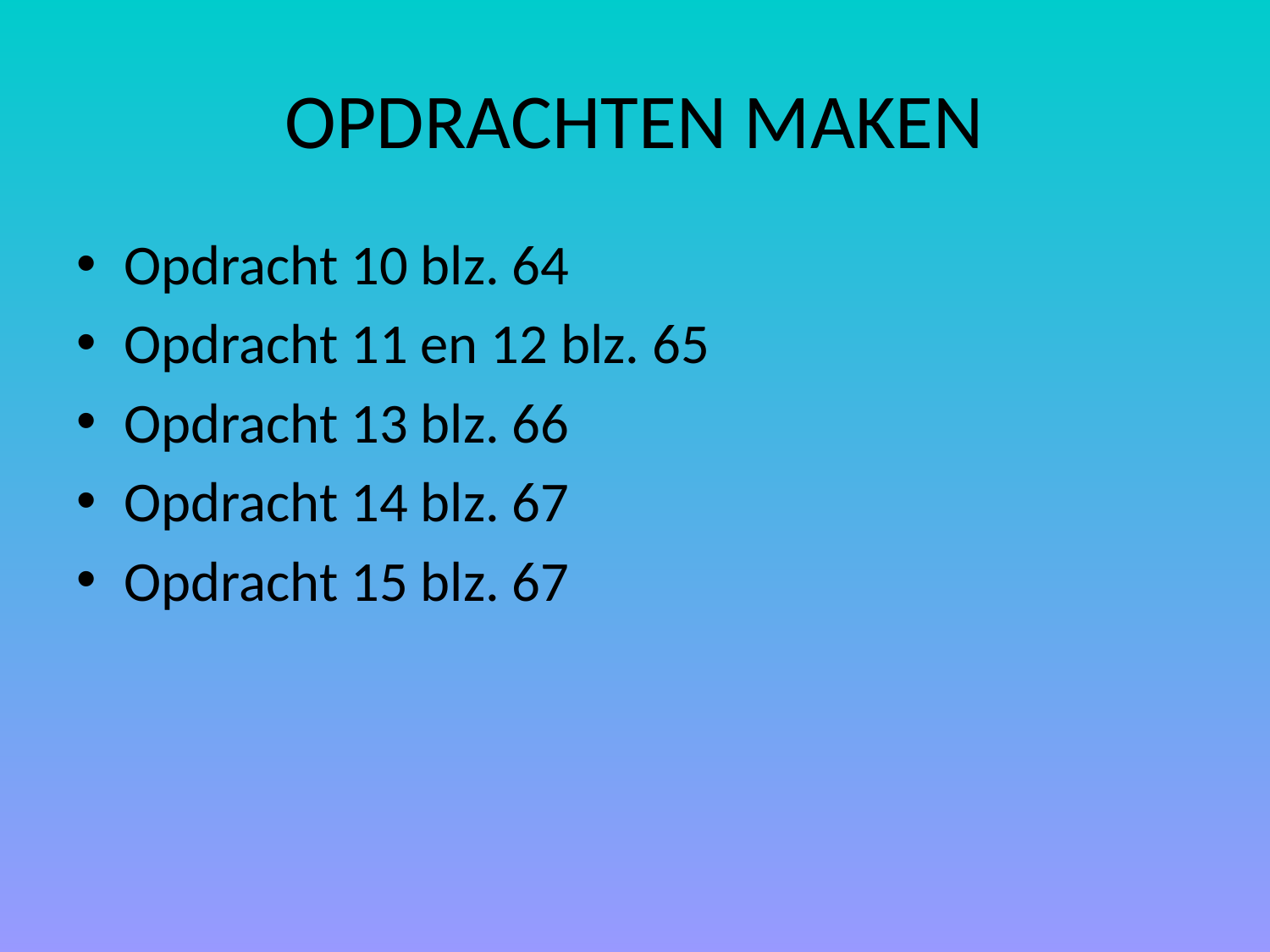

# OPDRACHTEN MAKEN
Opdracht 10 blz. 64
Opdracht 11 en 12 blz. 65
Opdracht 13 blz. 66
Opdracht 14 blz. 67
Opdracht 15 blz. 67